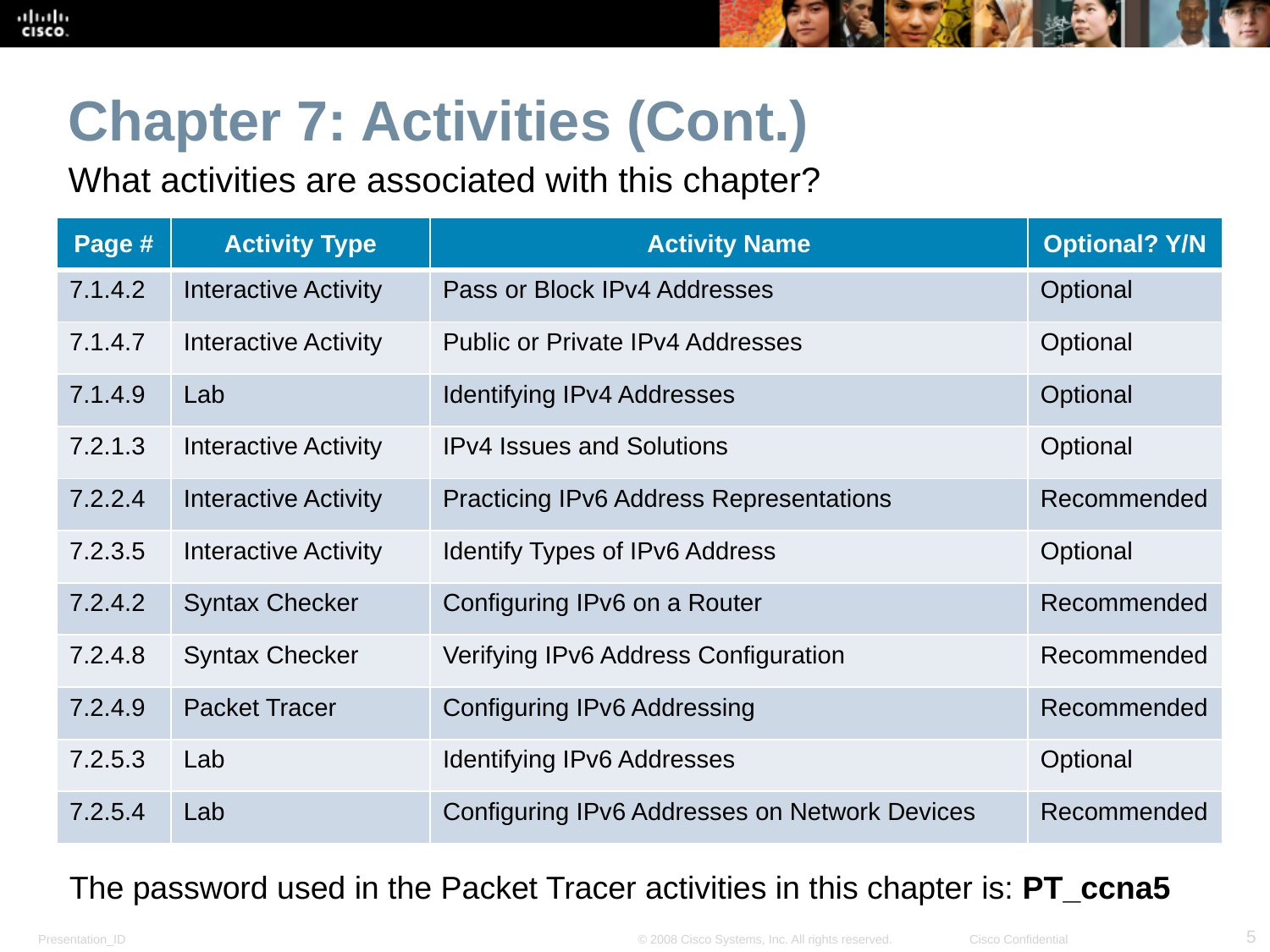

Chapter 7: Activities (Cont.)
What activities are associated with this chapter?

| Page # | Activity Type | Activity Name | Optional? Y/N |
| --- | --- | --- | --- |
| 7.1.4.2 | Interactive Activity | Pass or Block IPv4 Addresses | Optional |
| 7.1.4.7 | Interactive Activity | Public or Private IPv4 Addresses | Optional |
| 7.1.4.9 | Lab | Identifying IPv4 Addresses | Optional |
| 7.2.1.3 | Interactive Activity | IPv4 Issues and Solutions | Optional |
| 7.2.2.4 | Interactive Activity | Practicing IPv6 Address Representations | Recommended |
| 7.2.3.5 | Interactive Activity | Identify Types of IPv6 Address | Optional |
| 7.2.4.2 | Syntax Checker | Configuring IPv6 on a Router | Recommended |
| 7.2.4.8 | Syntax Checker | Verifying IPv6 Address Configuration | Recommended |
| 7.2.4.9 | Packet Tracer | Configuring IPv6 Addressing | Recommended |
| 7.2.5.3 | Lab | Identifying IPv6 Addresses | Optional |
| 7.2.5.4 | Lab | Configuring IPv6 Addresses on Network Devices | Recommended |
The password used in the Packet Tracer activities in this chapter is: PT_ccna5